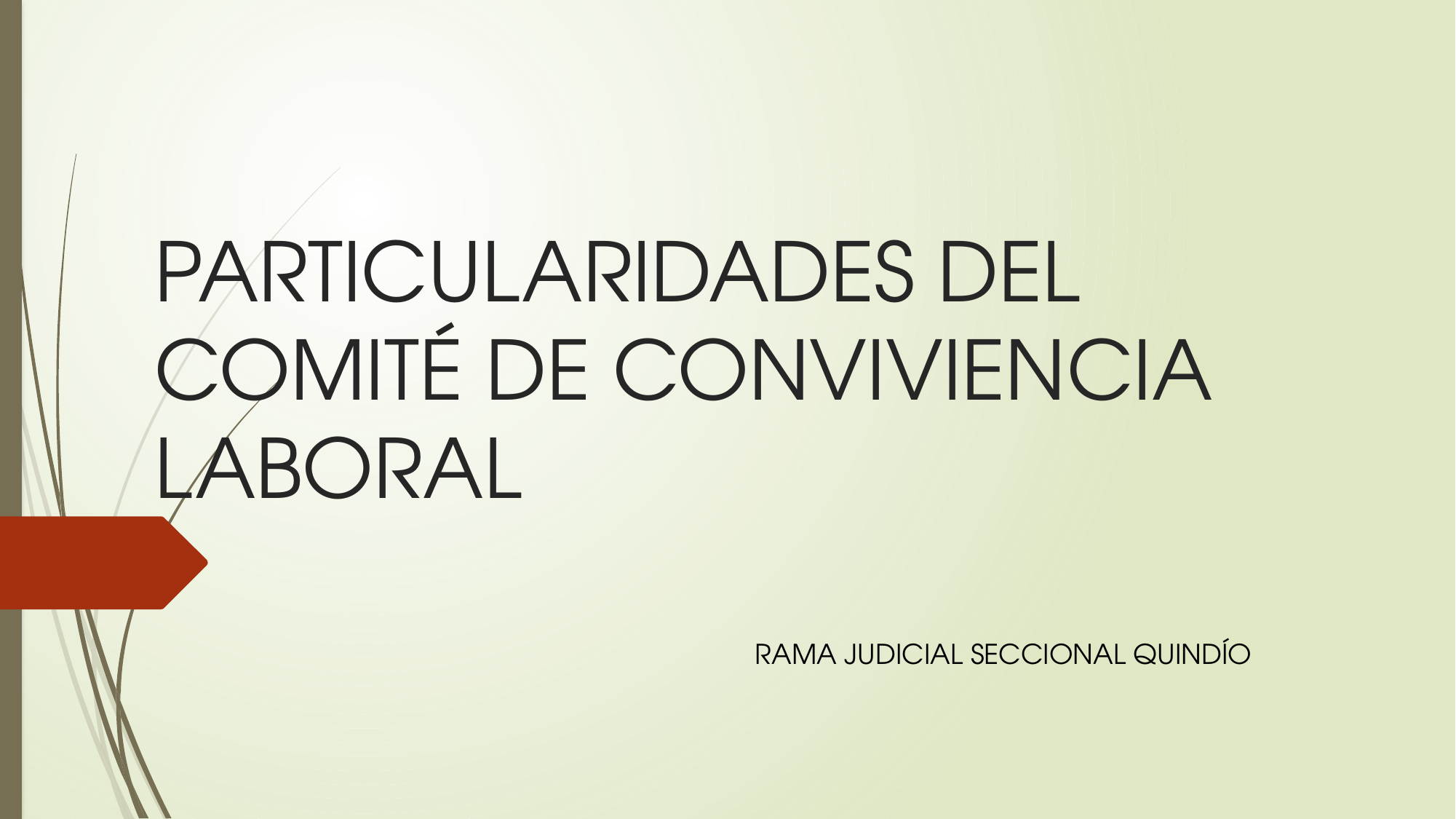

# PARTICULARIDADES DEL COMITÉ DE CONVIVIENCIA LABORAL
RAMA JUDICIAL SECCIONAL QUINDÍO